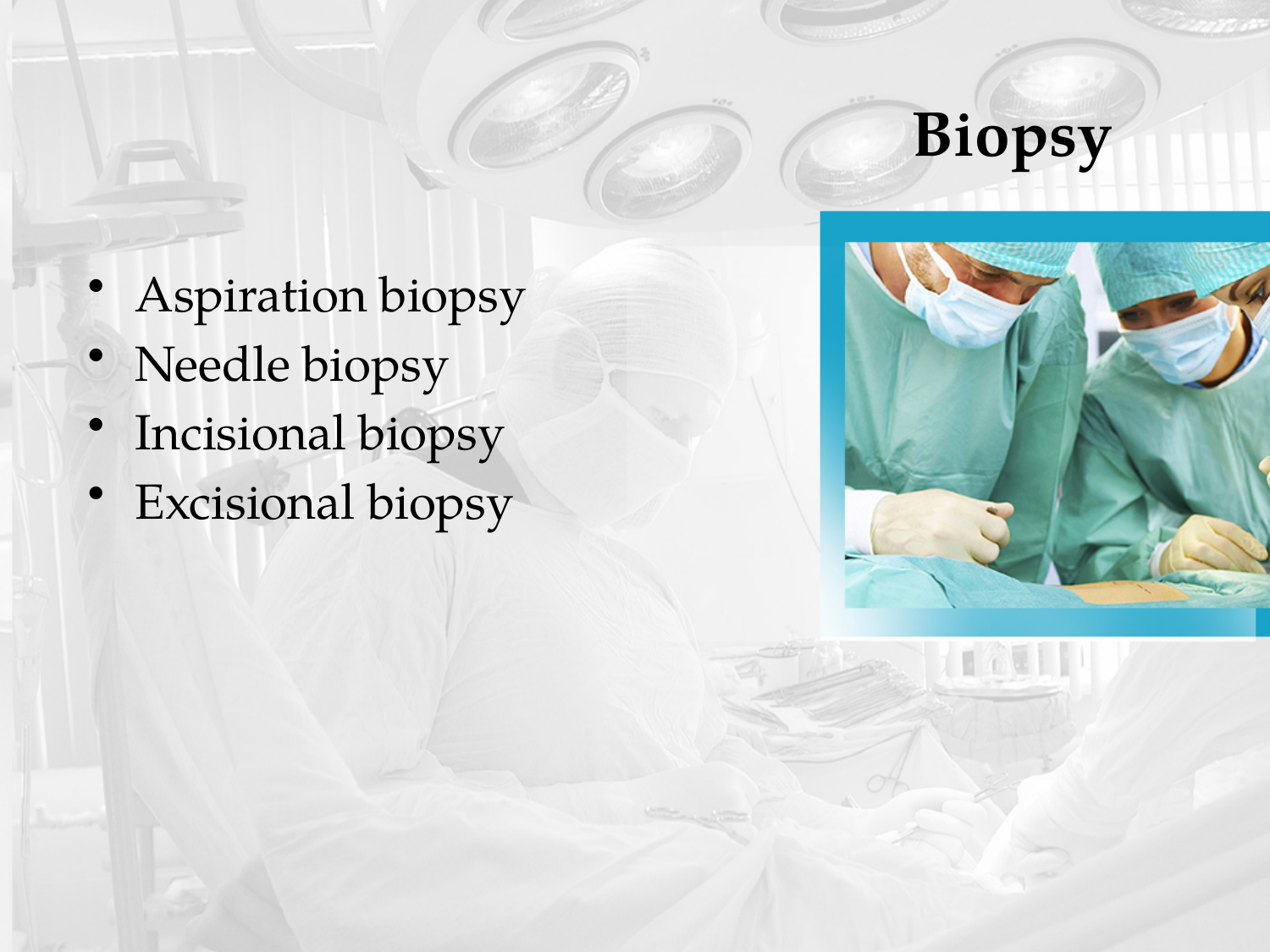

# Biopsy
Aspiration biopsy
Needle biopsy
Incisional biopsy
Excisional biopsy